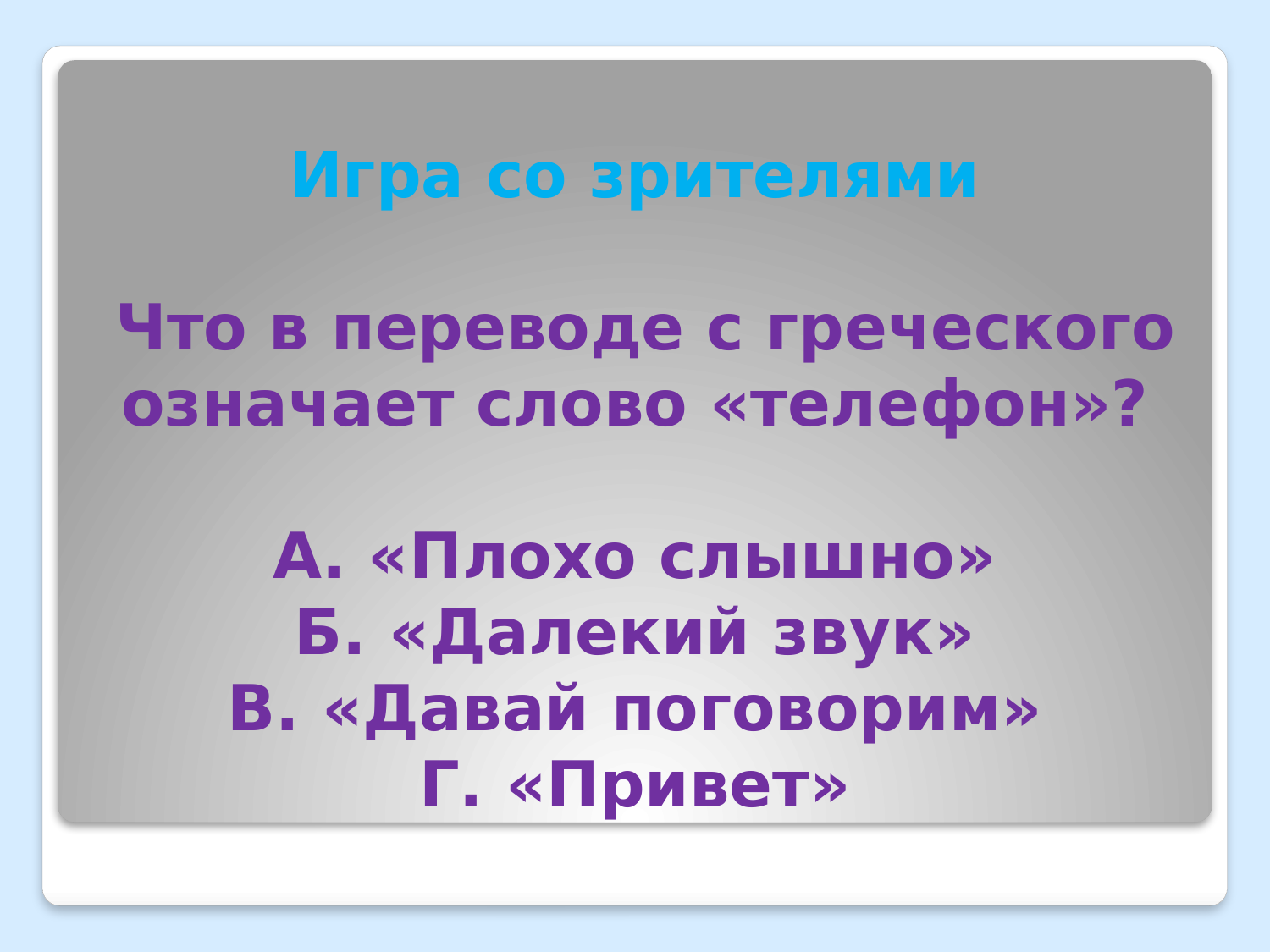

# Игра со зрителями Что в переводе с греческого означает слово «телефон»? А. «Плохо слышно» Б. «Далекий звук» В. «Давай поговорим» Г. «Привет»